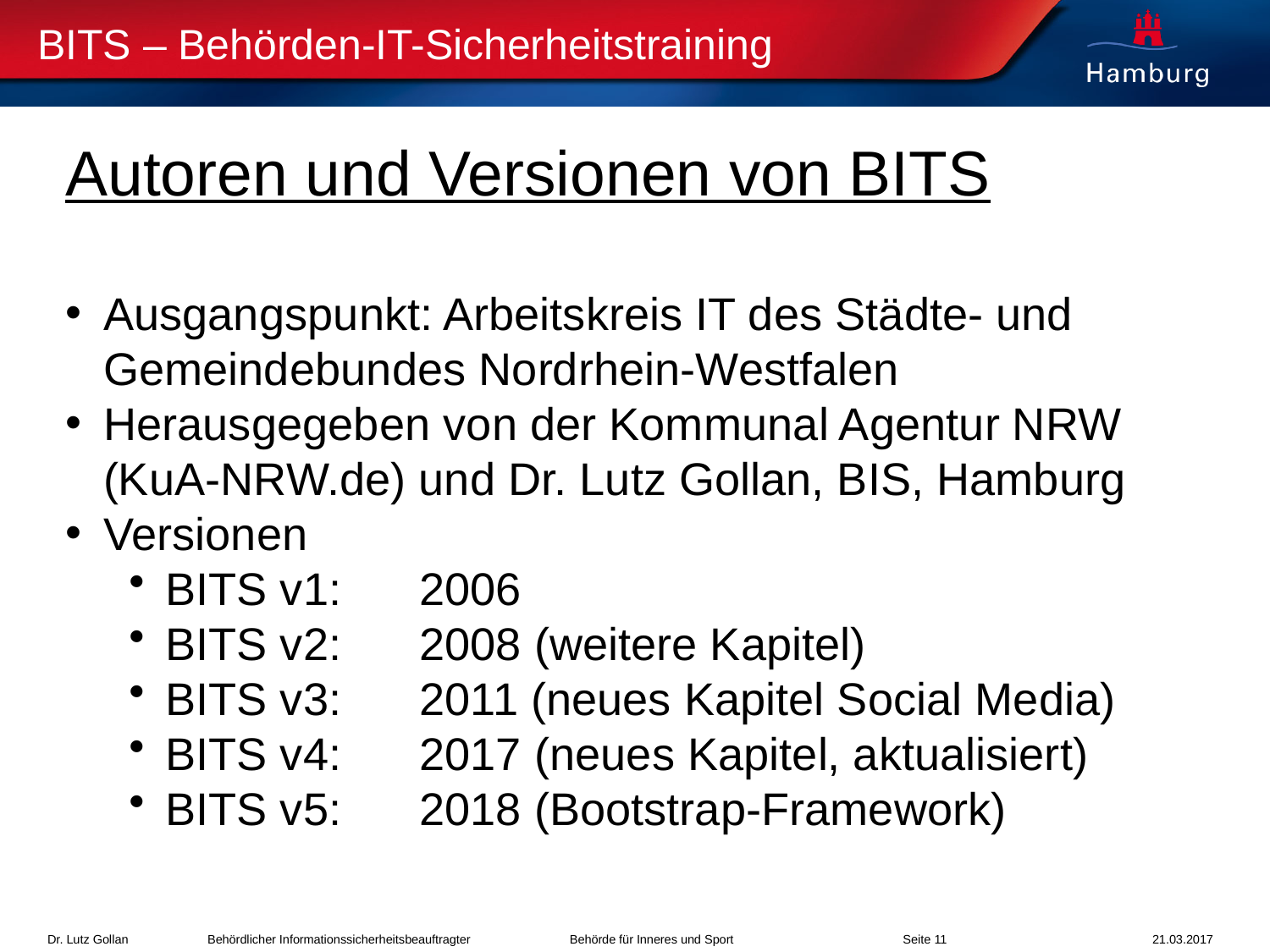

Autoren und Versionen von BITS

Ausgangspunkt: Arbeitskreis IT des Städte- und Gemeindebundes Nordrhein-Westfalen
Herausgegeben von der Kommunal Agentur NRW (KuA-NRW.de) und Dr. Lutz Gollan, BIS, Hamburg
Versionen
BITS v1:	2006
BITS v2: 	2008 (weitere Kapitel)
BITS v3:	2011 (neues Kapitel Social Media)
BITS v4:	2017 (neues Kapitel, aktualisiert)
BITS v5:	2018 (Bootstrap-Framework)